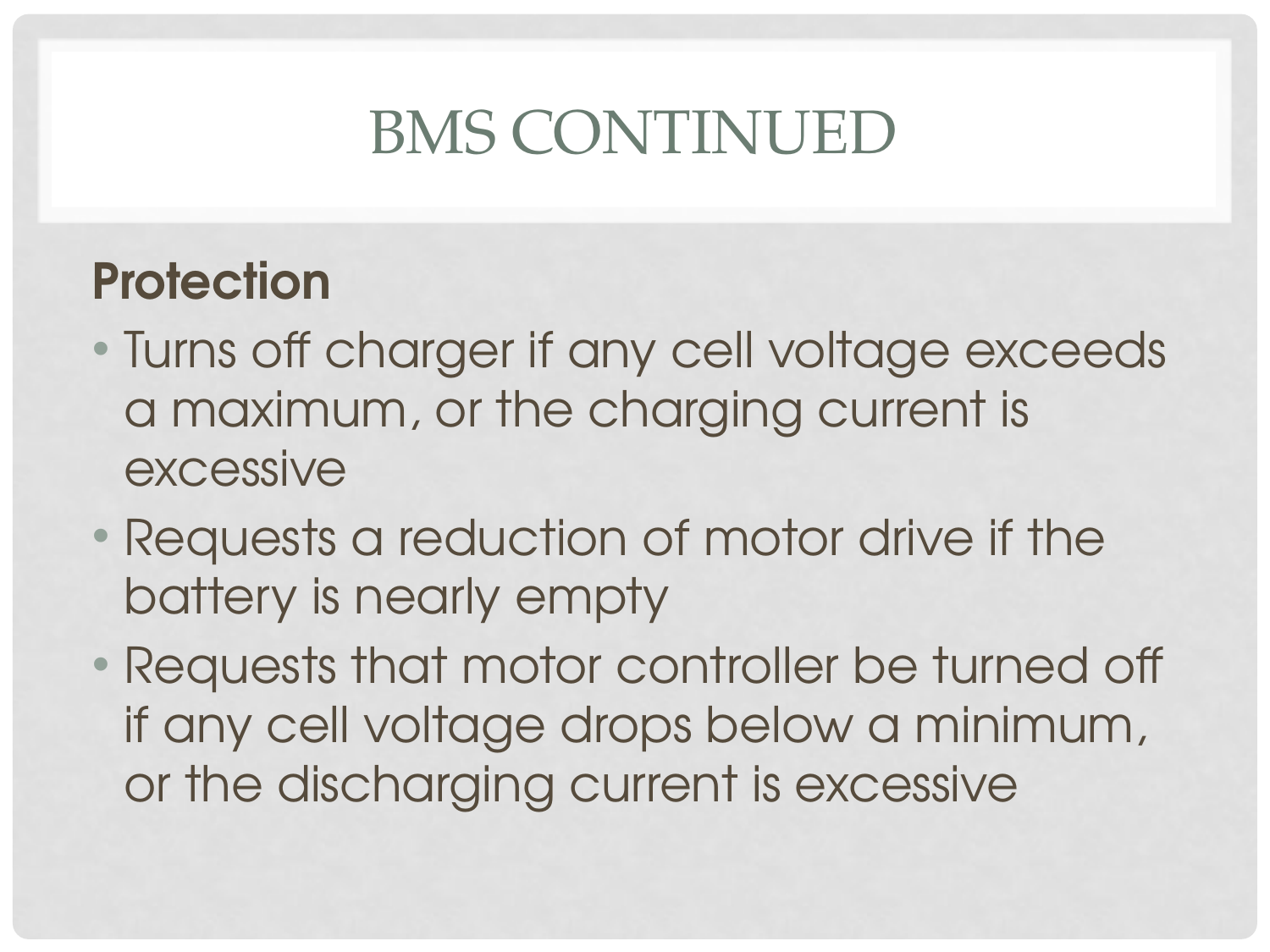

# BMS Continued
Protection
Turns off charger if any cell voltage exceeds a maximum, or the charging current is excessive
Requests a reduction of motor drive if the battery is nearly empty
Requests that motor controller be turned off if any cell voltage drops below a minimum, or the discharging current is excessive